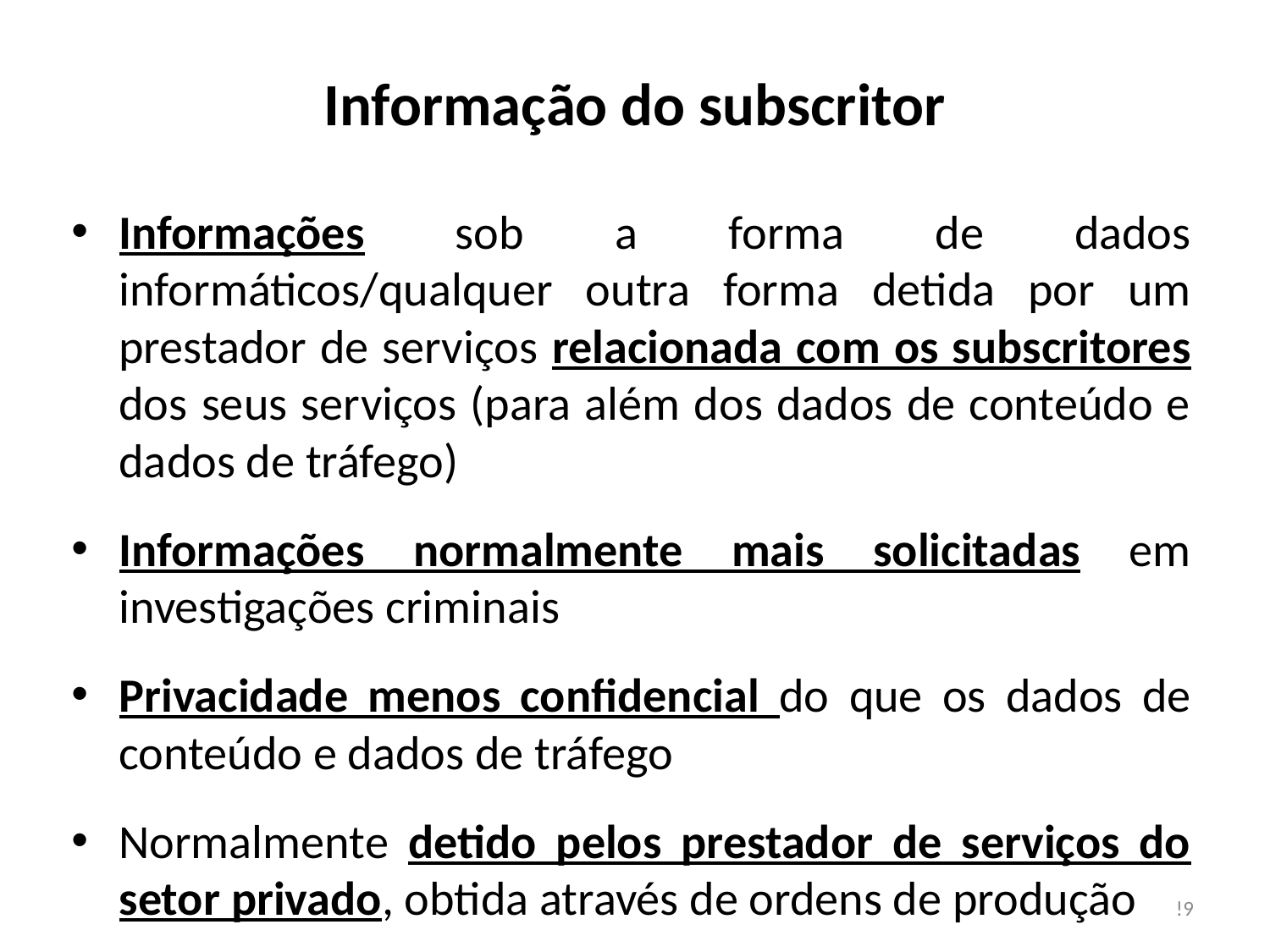

# Informação do subscritor
Informações sob a forma de dados informáticos/qualquer outra forma detida por um prestador de serviços relacionada com os subscritores dos seus serviços (para além dos dados de conteúdo e dados de tráfego)
Informações normalmente mais solicitadas em investigações criminais
Privacidade menos confidencial do que os dados de conteúdo e dados de tráfego
Normalmente detido pelos prestador de serviços do setor privado, obtida através de ordens de produção
!9